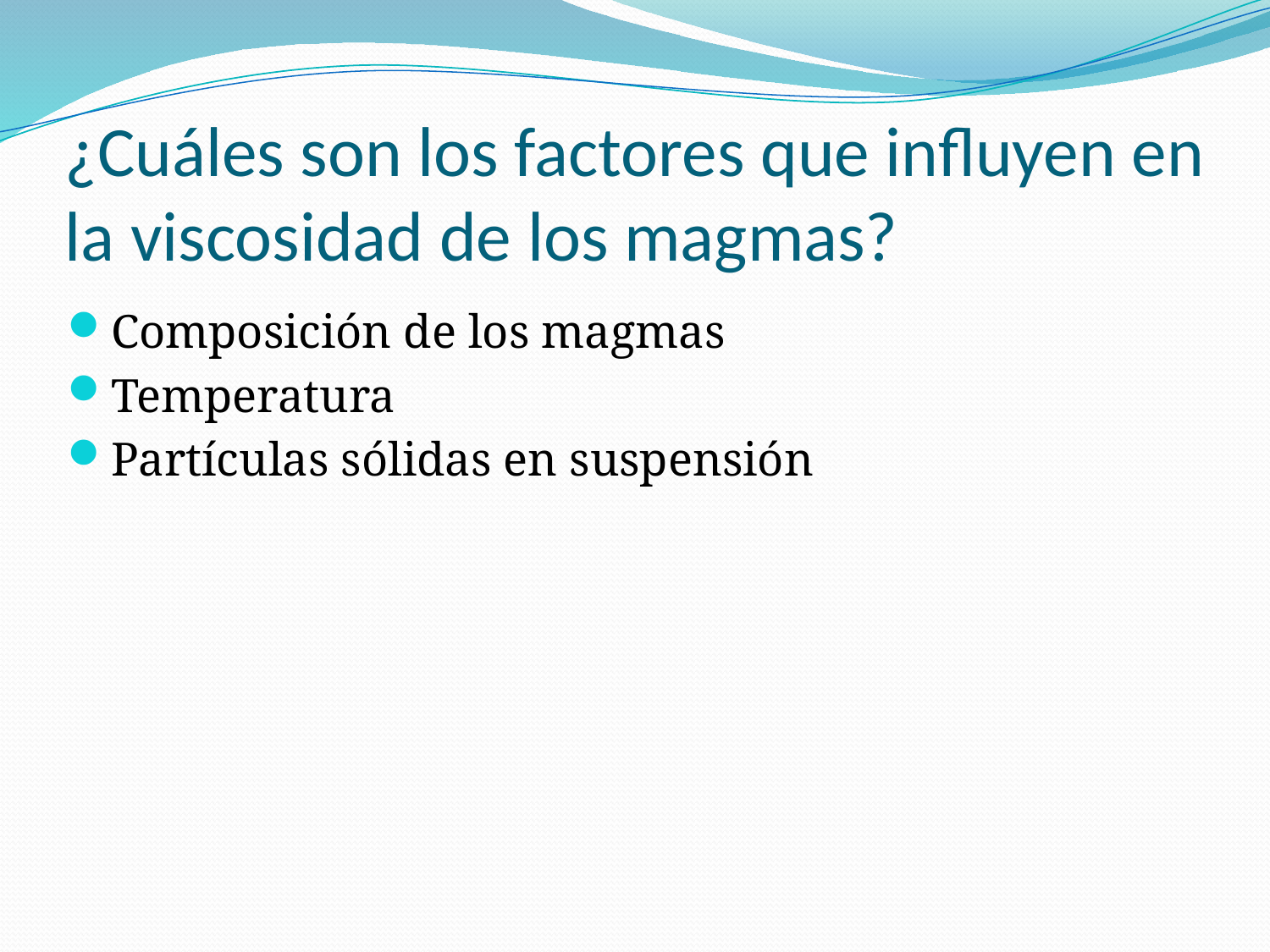

# ¿Cuáles son los factores que influyen en la viscosidad de los magmas?
Composición de los magmas
Temperatura
Partículas sólidas en suspensión